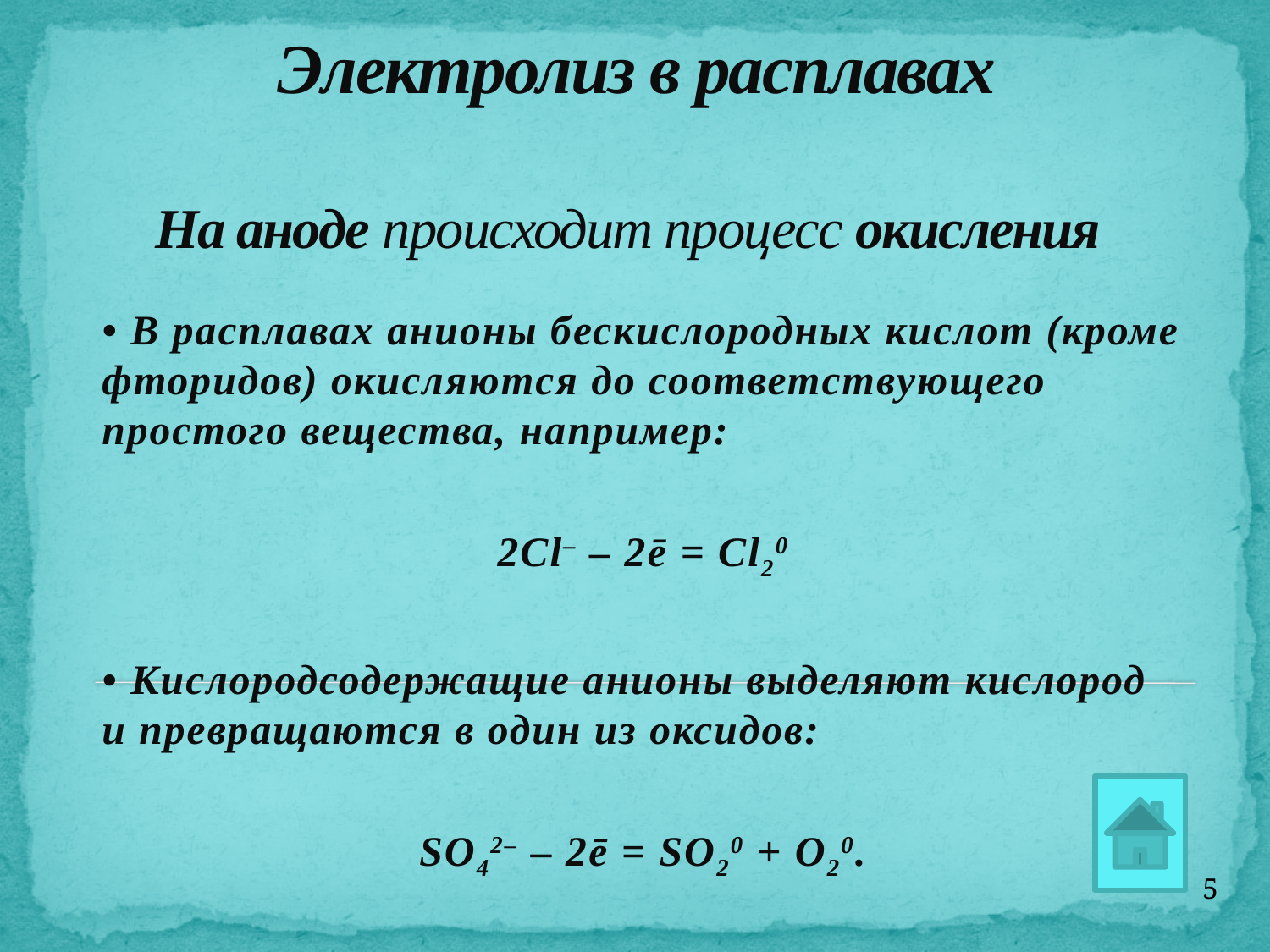

# Электролиз в расплавах На аноде происходит процесс окисления
• В расплавах анионы бескислородных кислот (кроме фторидов) окисляются до соответствующего простого вещества, например:

2Cl– – 2ē = Cl20

• Кислородсодержащие анионы выделяют кислород и превращаются в один из оксидов:

SO42– – 2ē = SO20 + O20.

5